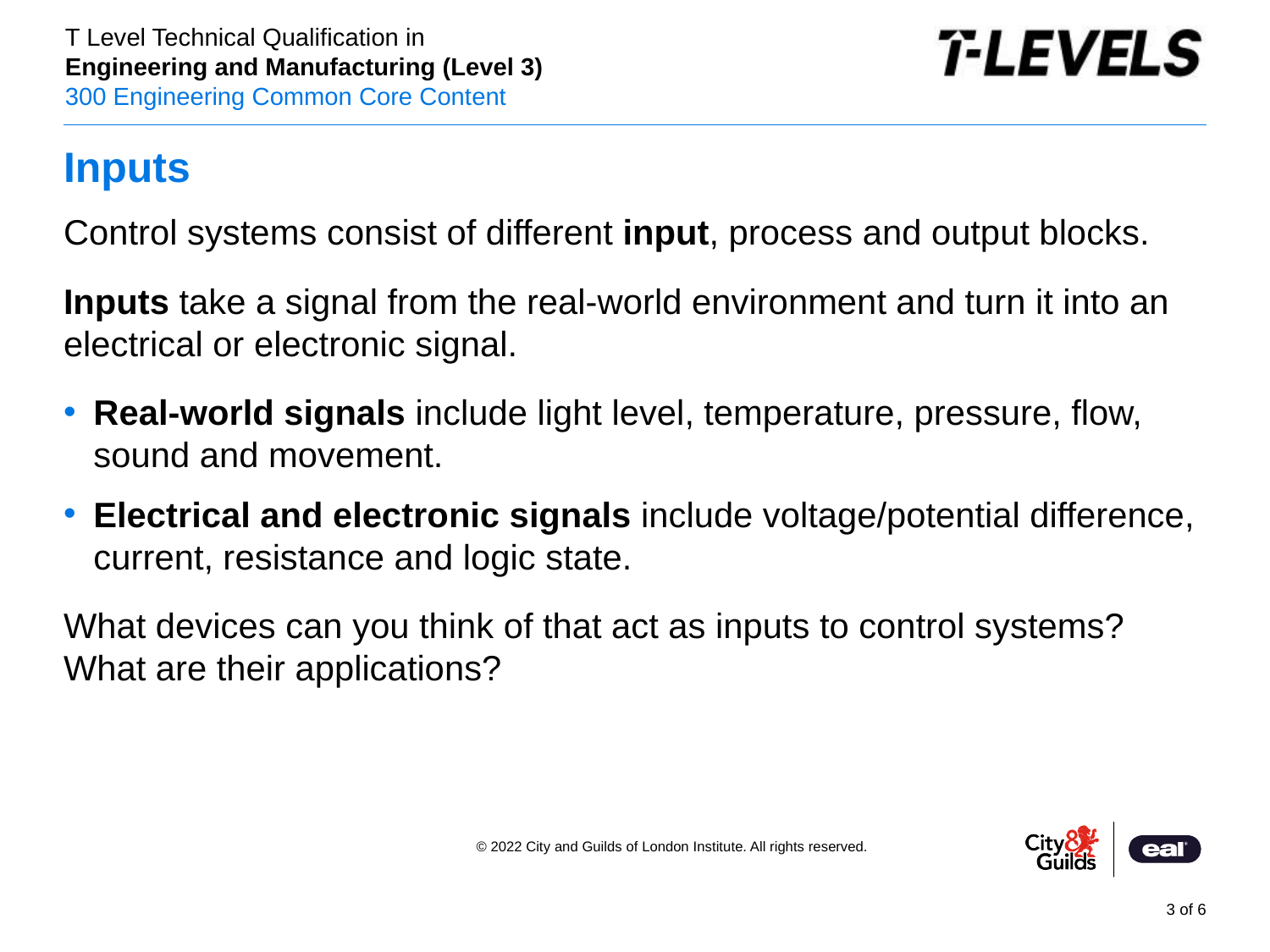

# Inputs
Control systems consist of different input, process and output blocks.
Inputs take a signal from the real-world environment and turn it into an electrical or electronic signal.
Real-world signals include light level, temperature, pressure, flow, sound and movement.
Electrical and electronic signals include voltage/potential difference, current, resistance and logic state.
What devices can you think of that act as inputs to control systems? What are their applications?